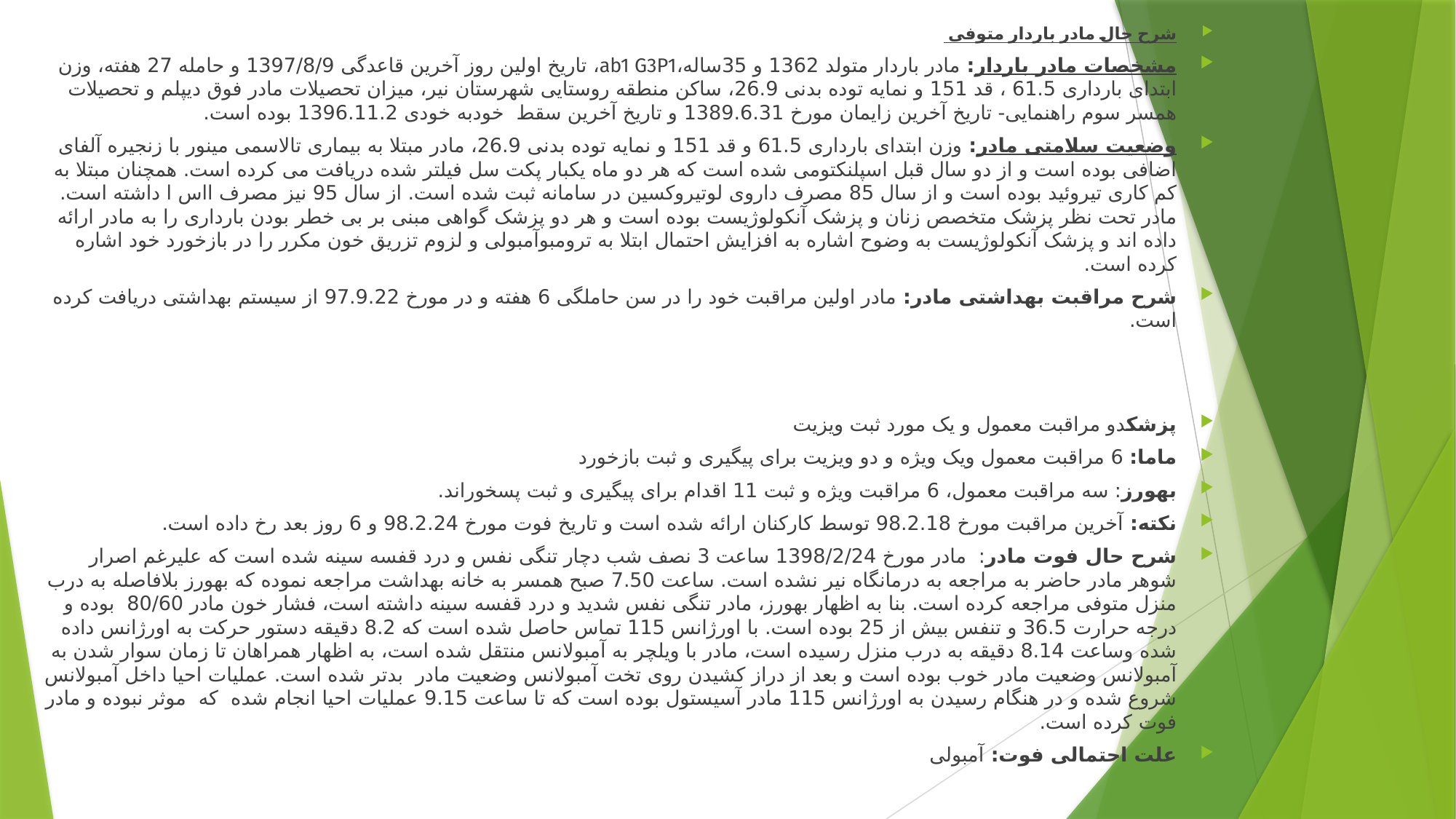

شرح حال مادر باردار متوفی
مشخصات مادر باردار: مادر باردار متولد 1362 و 35ساله،ab1 G3P1، تاریخ اولین روز آخرین قاعدگی 1397/8/9 و حامله 27 هفته، وزن ابتدای بارداری 61.5 ، قد 151 و نمایه توده بدنی 26.9، ساکن منطقه روستایی شهرستان نیر، میزان تحصیلات مادر فوق دیپلم و تحصیلات همسر سوم راهنمایی- تاریخ آخرین زایمان مورخ 1389.6.31 و تاریخ آخرین سقط  خودبه خودی 1396.11.2 بوده است.
وضعیت سلامتی مادر: وزن ابتدای بارداری 61.5 و قد 151 و نمایه توده بدنی 26.9، مادر مبتلا به بیماری تالاسمی مینور با زنجیره آلفای اضافی بوده است و از دو سال قبل اسپلنکتومی شده است که هر دو ماه یکبار پکت سل فیلتر شده دریافت می کرده است. همچنان مبتلا به کم کاری تیروئید بوده است و از سال 85 مصرف داروی لوتیروکسین در سامانه ثبت شده است. از سال 95 نیز مصرف ااس ا داشته است. مادر تحت نظر پزشک متخصص زنان و پزشک آنکولوژیست بوده است و هر دو پزشک گواهی مبنی بر بی خطر بودن بارداری را به مادر ارائه داده اند و پزشک آنکولوژیست به وضوح اشاره به افزایش احتمال ابتلا به ترومبوآمبولی و لزوم تزریق خون مکرر را در بازخورد خود اشاره کرده است.
شرح مراقبت بهداشتی مادر: مادر اولین مراقبت خود را در سن حاملگی 6 هفته و در مورخ 97.9.22 از سیستم بهداشتی دریافت کرده است.
پزشکدو مراقبت معمول و یک مورد ثبت ویزیت
ماما: 6 مراقبت معمول ویک ویژه و دو ویزیت برای پیگیری و ثبت بازخورد
بهورز: سه مراقبت معمول، 6 مراقبت ویژه و ثبت 11 اقدام برای پیگیری و ثبت پسخوراند.
نکته: آخرین مراقبت مورخ 98.2.18 توسط کارکنان ارائه شده است و تاریخ فوت مورخ 98.2.24 و 6 روز بعد رخ داده است.
شرح حال فوت مادر:  مادر مورخ 1398/2/24 ساعت 3 نصف شب دچار تنگی نفس و درد قفسه سینه شده است که علیرغم اصرار شوهر مادر حاضر به مراجعه به درمانگاه نیر نشده است. ساعت 7.50 صبح همسر به خانه بهداشت مراجعه نموده که بهورز بلافاصله به درب منزل متوفی مراجعه کرده است. بنا به اظهار بهورز، مادر تنگی نفس شدید و درد قفسه سینه داشته است، فشار خون مادر 80/60  بوده و درجه حرارت 36.5 و تنفس بیش از 25 بوده است. با اورژانس 115 تماس حاصل شده است که 8.2 دقیقه دستور حرکت به اورژانس داده شده وساعت 8.14 دقیقه به درب منزل رسیده است، مادر با ویلچر به آمبولانس منتقل شده است، به اظهار همراهان تا زمان سوار شدن به آمبولانس وضعیت مادر خوب بوده است و بعد از دراز کشیدن روی تخت آمبولانس وضعیت مادر  بدتر شده است. عملیات احیا داخل آمبولانس شروع شده و در هنگام رسیدن به اورژانس 115 مادر آسیستول بوده است که تا ساعت 9.15 عملیات احیا انجام شده  که  موثر نبوده و مادر فوت کرده است.
علت احتمالی فوت: آمبولی

#